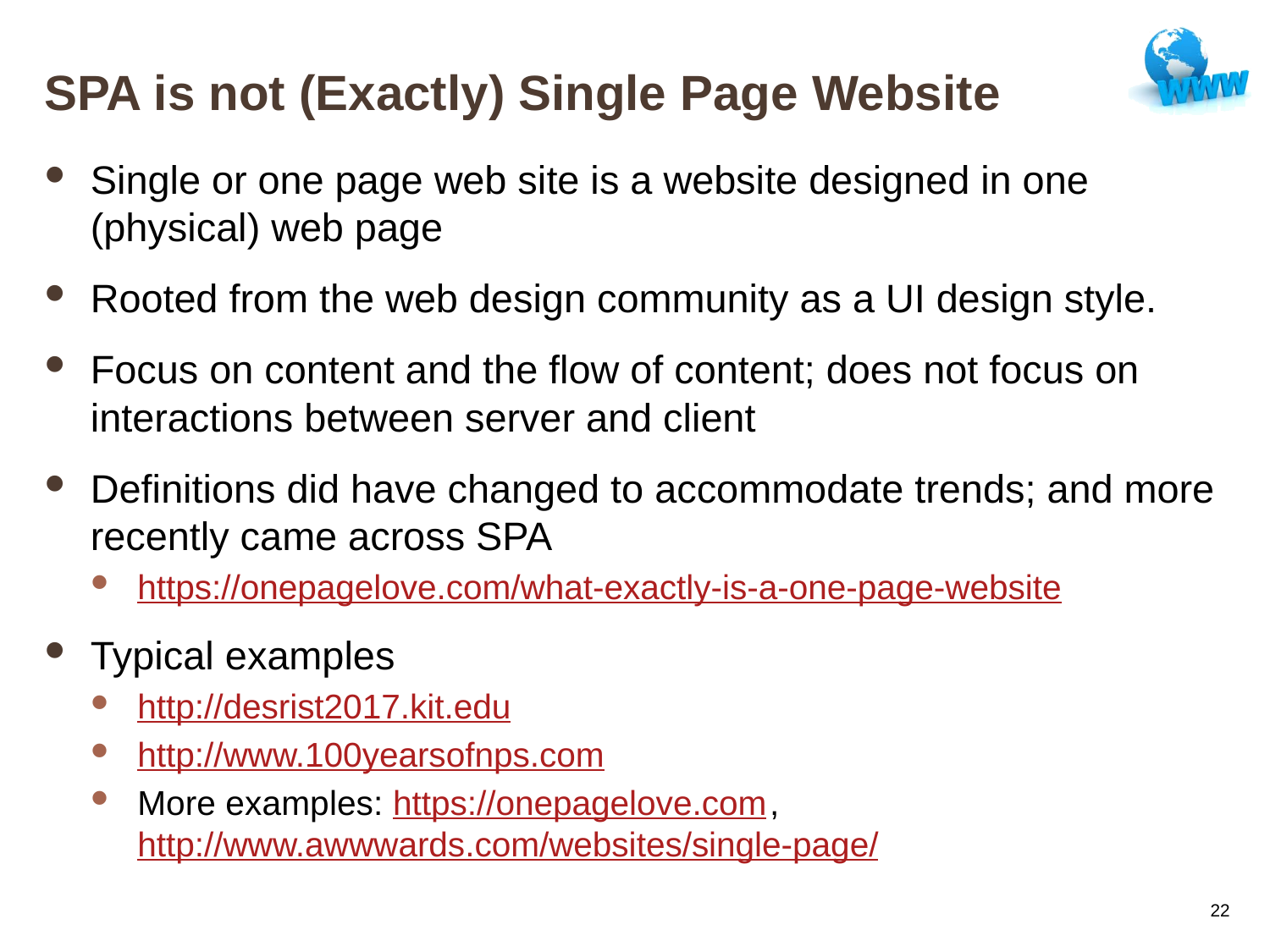

# SPA is not (Exactly) Single Page Website
Single or one page web site is a website designed in one (physical) web page
Rooted from the web design community as a UI design style.
Focus on content and the flow of content; does not focus on interactions between server and client
Definitions did have changed to accommodate trends; and more recently came across SPA
https://onepagelove.com/what-exactly-is-a-one-page-website
Typical examples
http://desrist2017.kit.edu
http://www.100yearsofnps.com
More examples: https://onepagelove.com, http://www.awwwards.com/websites/single-page/
22